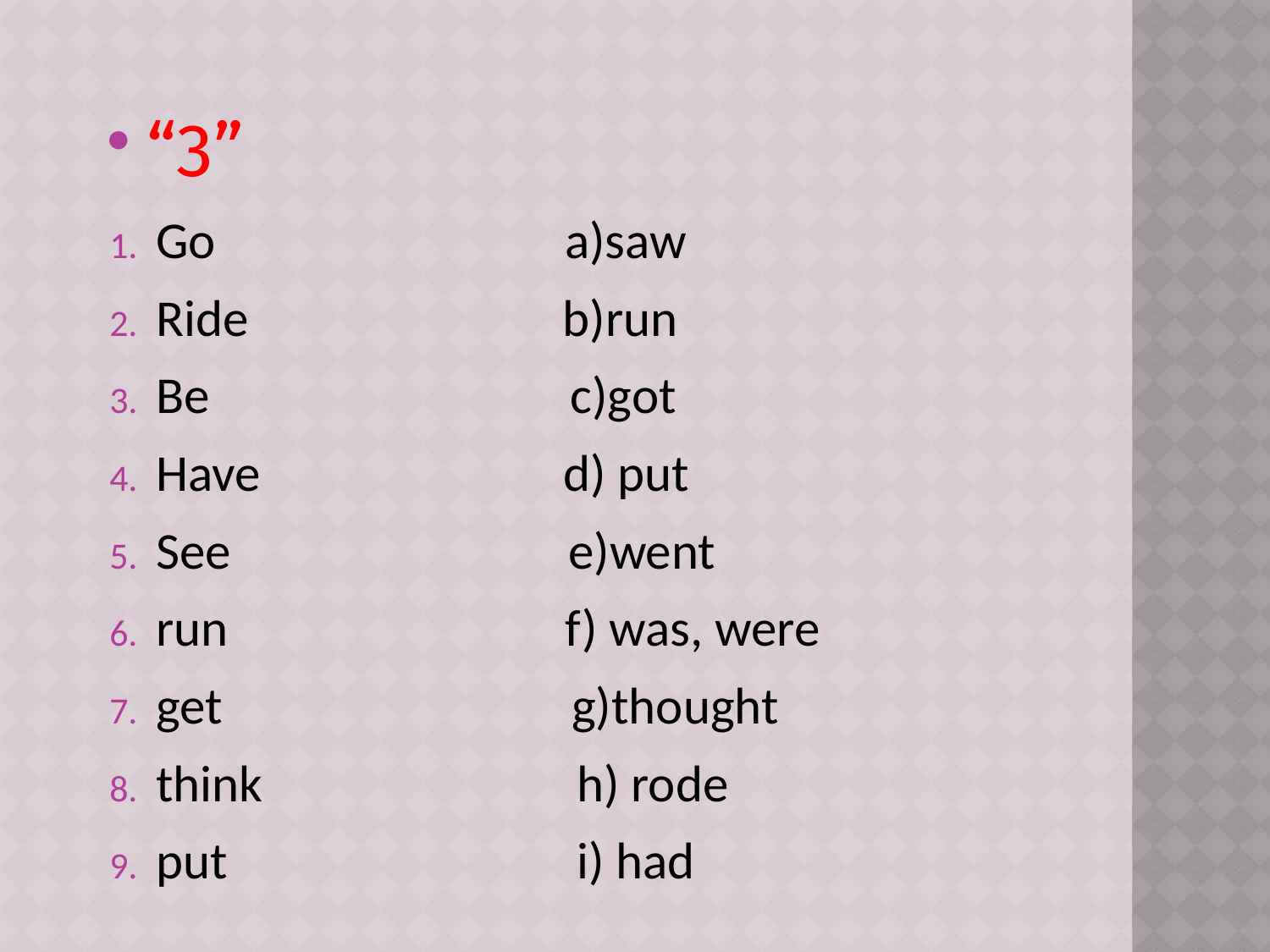

“3”
Go                              a)saw
Ride                           b)run
Be                               c)got
Have                          d) put
See                             e)went
run                             f) was, were
get                              g)thought
think                           h) rode
put                              i) had